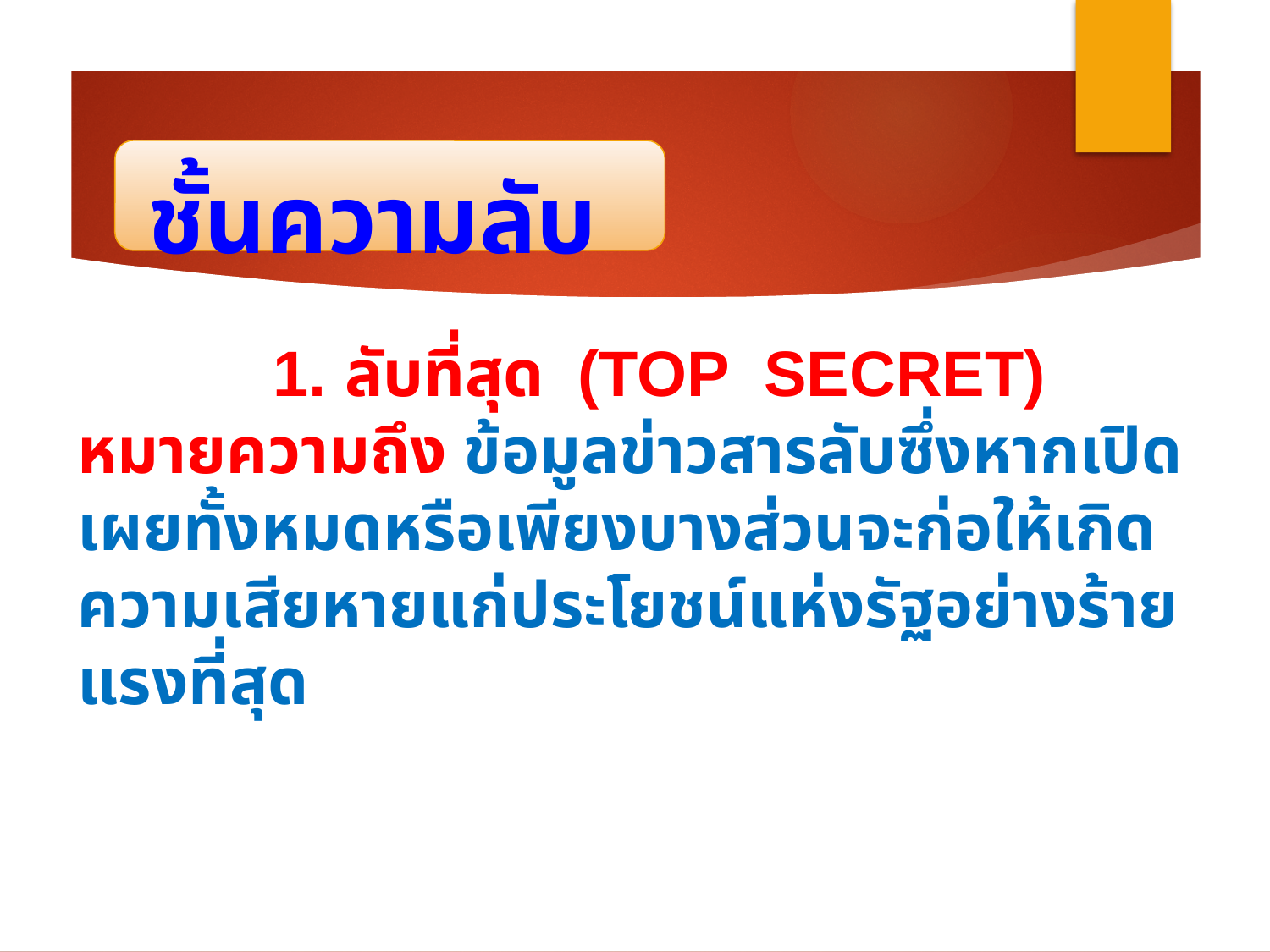

# ชั้นความลับ

           1. ลับที่สุด  (TOP  SECRET) หมายความถึง ข้อมูลข่าวสารลับซึ่งหากเปิดเผยทั้งหมดหรือเพียงบางส่วนจะก่อให้เกิดความเสียหายแก่ประโยชน์แห่งรัฐอย่างร้ายแรงที่สุด